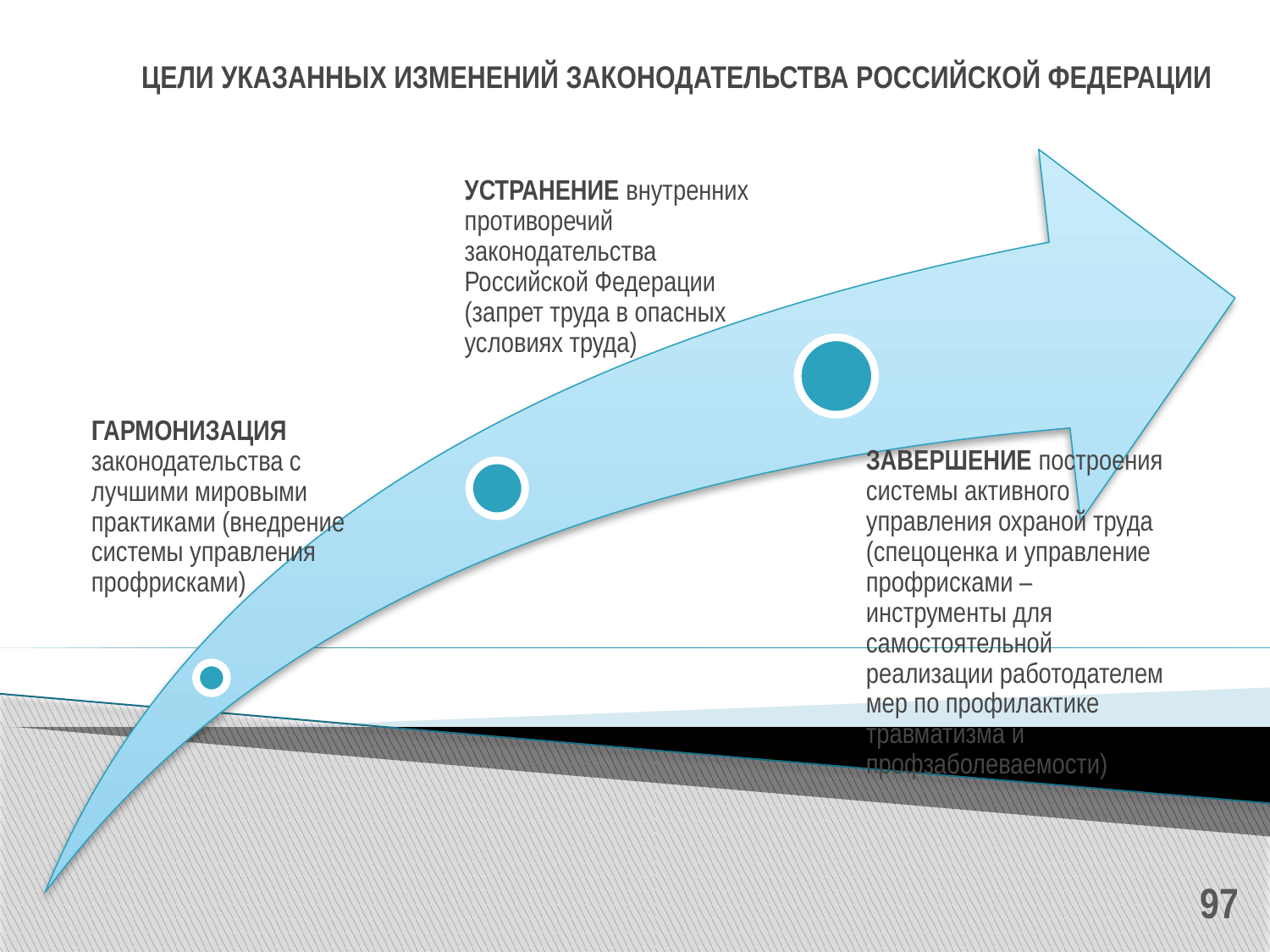

# ЦЕЛИ УКАЗАННЫХ ИЗМЕНЕНИЙ ЗАКОНОДАТЕЛЬСТВА РОССИЙСКОЙ ФЕДЕРАЦИИ
ГАРМОНИЗАЦИЯ законодательства с лучшими мировыми практиками (внедрение системы управления профрисками)
УСТРАНЕНИЕ внутренних противоречий законодательства Российской Федерации (запрет труда в опасных условиях труда)
ЗАВЕРШЕНИЕ построения системы активного управления охраной труда (спецоценка и управление профрисками – инструменты для самостоятельной реализации работодателем мер по профилактике травматизма и профзаболеваемости)
97